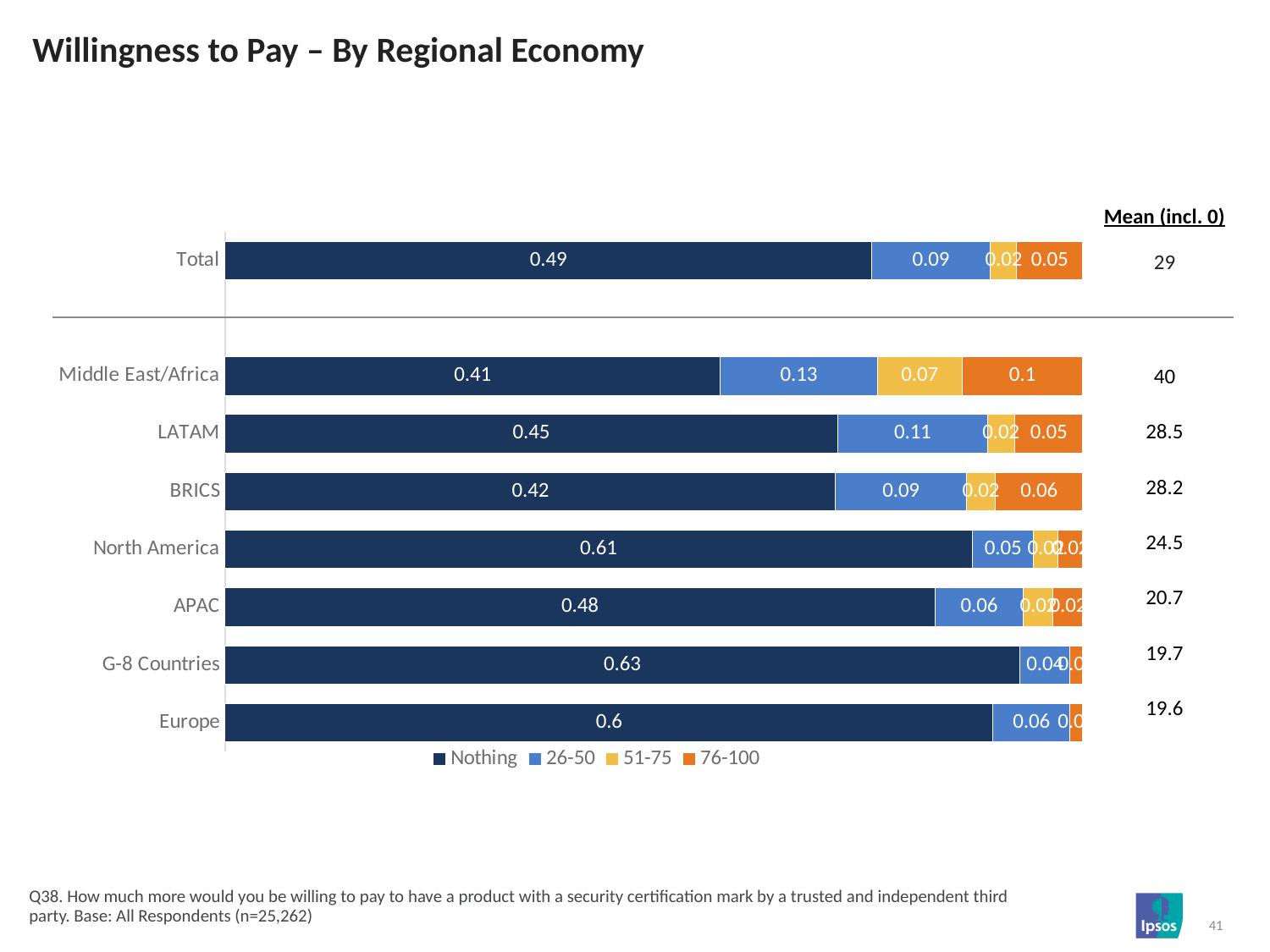

# Willingness to Pay – By Regional Economy
|  |
| --- |
| Mean (incl. 0) |
| 29 |
|  |
| 40 |
| 28.5 |
| 28.2 |
| 24.5 |
| 20.7 |
| 19.7 |
| 19.6 |

### Chart

| Category | Nothing | 26-50 | 51-75 | 76-100 |
|---|---|---|---|---|
| Total | 0.49 | 0.09 | 0.02 | 0.05 |
|  | None | None | None | None |
| Middle East/Africa | 0.41 | 0.13 | 0.07 | 0.1 |
| LATAM | 0.45 | 0.11 | 0.02 | 0.05 |
| BRICS | 0.42 | 0.09 | 0.02 | 0.06 |
| North America | 0.61 | 0.05 | 0.02 | 0.02 |
| APAC | 0.48 | 0.06 | 0.02 | 0.02 |
| G-8 Countries | 0.63 | 0.04 | None | 0.01 |
| Europe | 0.6 | 0.06 | None | 0.01 |
Q38. How much more would you be willing to pay to have a product with a security certification mark by a trusted and independent third party. Base: All Respondents (n=25,262)